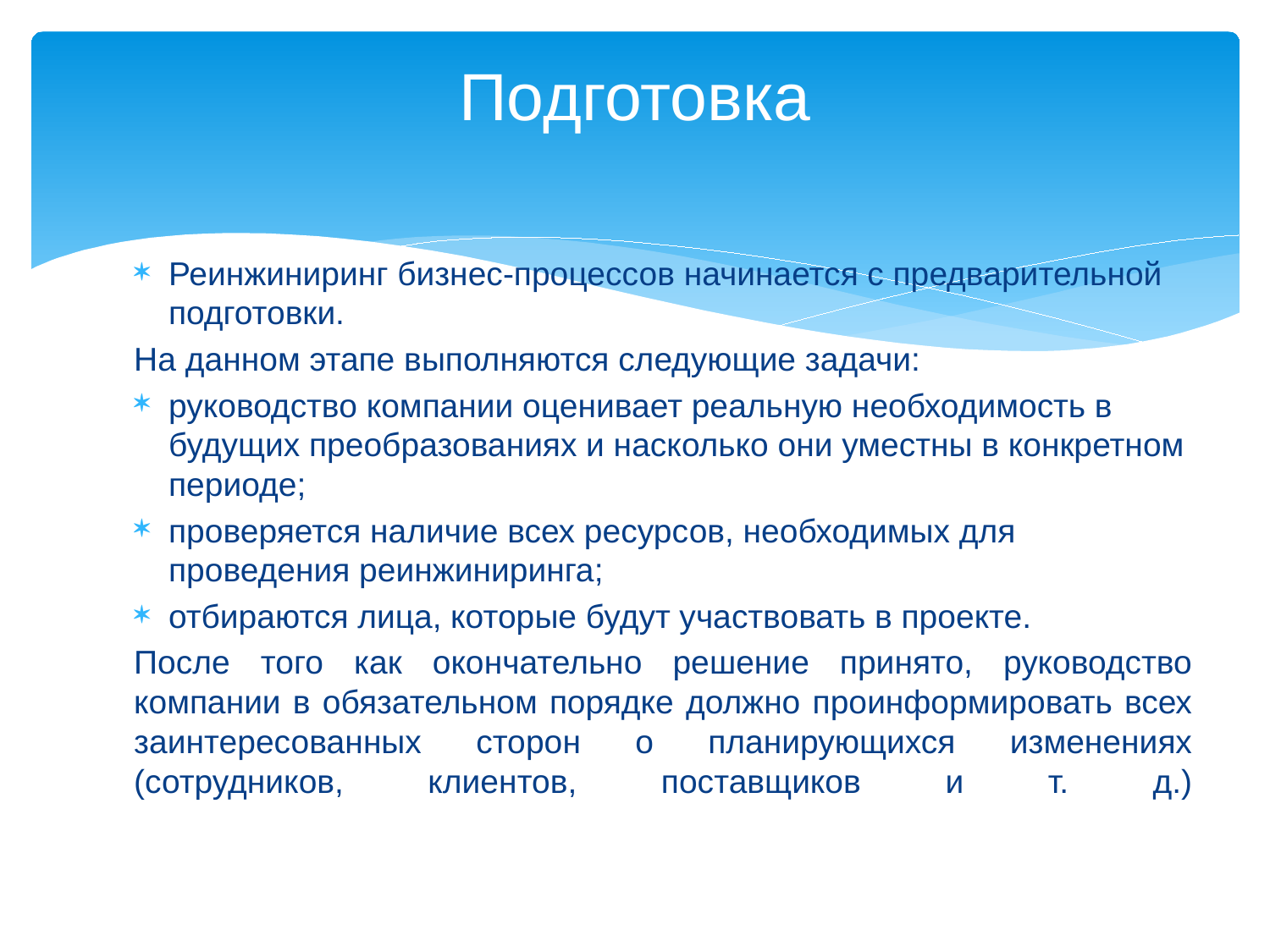

# Подготовка
Реинжиниринг бизнес-процессов начинается с предварительной подготовки.
На данном этапе выполняются следующие задачи:
руководство компании оценивает реальную необходимость в будущих преобразованиях и насколько они уместны в конкретном периоде;
проверяется наличие всех ресурсов, необходимых для проведения реинжиниринга;
отбираются лица, которые будут участвовать в проекте.
После того как окончательно решение принято, руководство компании в обязательном порядке должно проинформировать всех заинтересованных сторон о планирующихся изменениях (сотрудников, клиентов, поставщиков и т. д.)